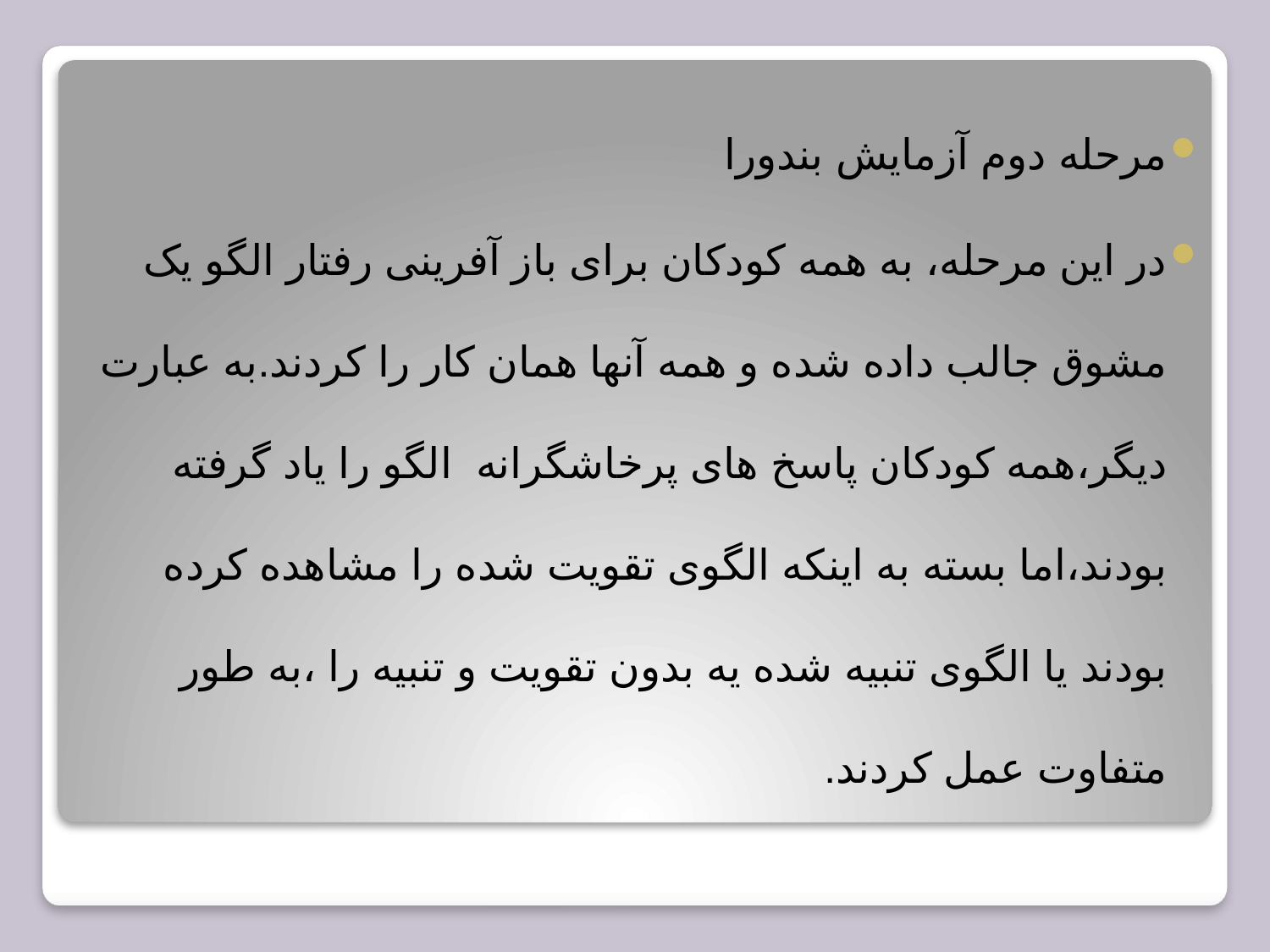

مرحله دوم آزمایش بندورا
در این مرحله، به همه کودکان برای باز آفرینی رفتار الگو یک مشوق جالب داده شده و همه آنها همان کار را کردند.به عبارت دیگر،همه کودکان پاسخ های پرخاشگرانه  الگو را یاد گرفته بودند،اما بسته به اینکه الگوی تقویت شده را مشاهده کرده بودند یا الگوی تنبیه شده یه بدون تقویت و تنبیه را ،به طور متفاوت عمل کردند.